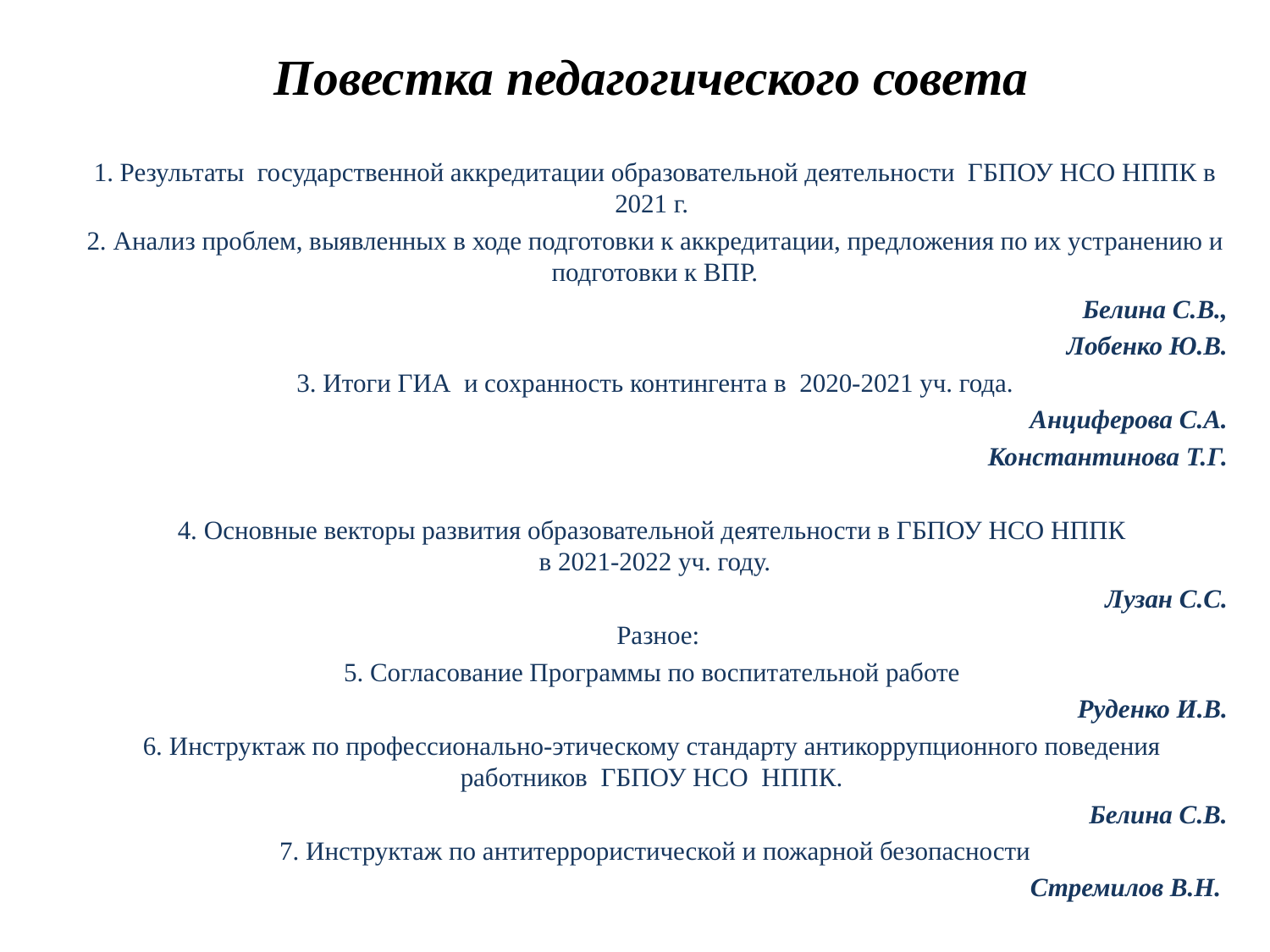

# Повестка педагогического совета
1. Результаты  государственной аккредитации образовательной деятельности  ГБПОУ НСО НППК в 2021 г.
2. Анализ проблем, выявленных в ходе подготовки к аккредитации, предложения по их устранению и подготовки к ВПР.
Белина С.В.,
Лобенко Ю.В.
3. Итоги ГИА  и сохранность контингента в  2020-2021 уч. года.
Анциферова С.А.
Константинова Т.Г.

4. Основные векторы развития образовательной деятельности в ГБПОУ НСО НППК
в 2021-2022 уч. году.
Лузан С.С.
 Разное:
5. Согласование Программы по воспитательной работе
Руденко И.В.
6. Инструктаж по профессионально-этическому стандарту антикоррупционного поведения  работников  ГБПОУ НСО  НППК.
Белина С.В.
7. Инструктаж по антитеррористической и пожарной безопасности
Стремилов В.Н.